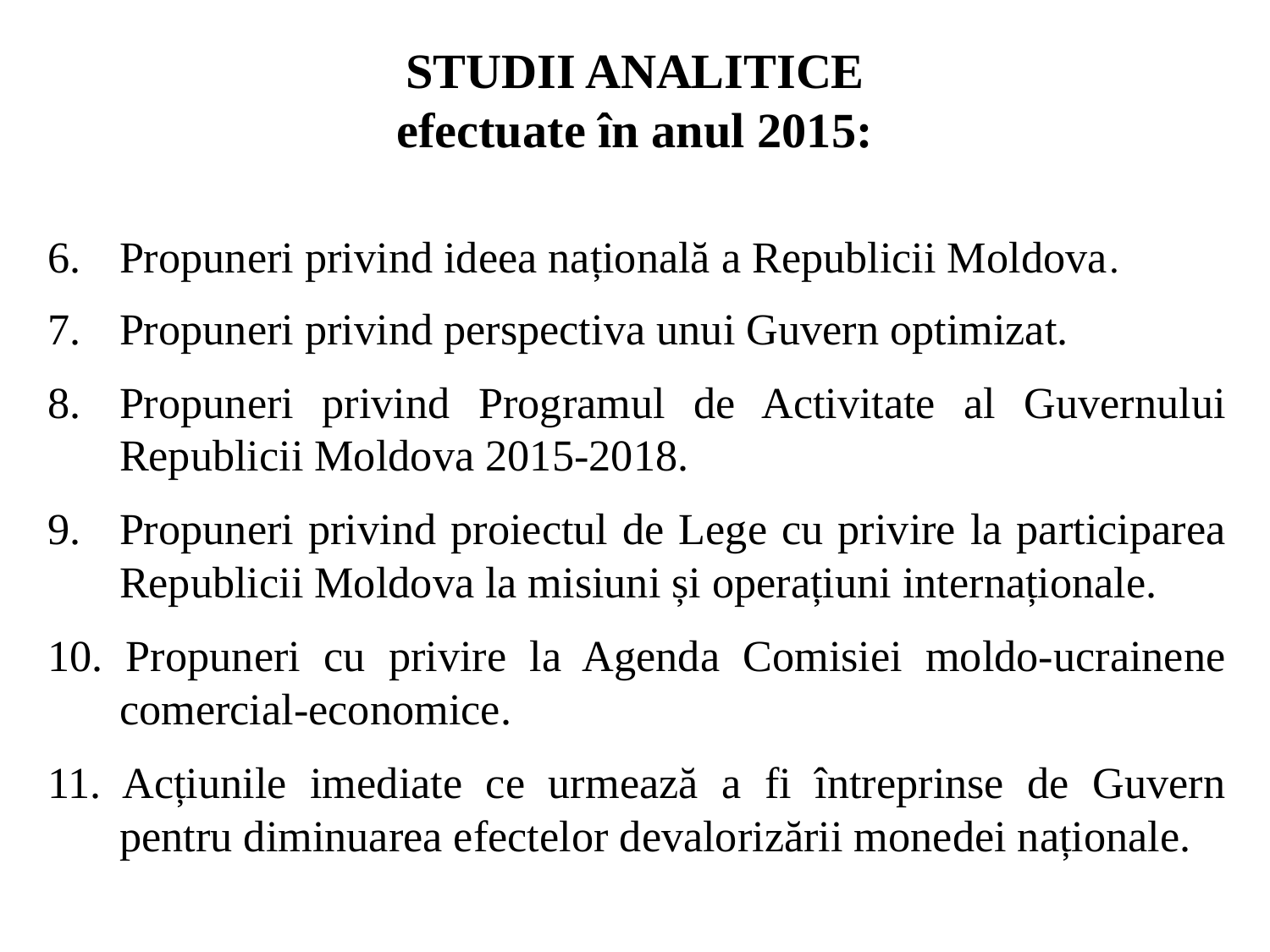

# STUDII ANALITICE efectuate în anul 2015:
Propuneri privind ideea națională a Republicii Moldova.

Propuneri privind perspectiva unui Guvern optimizat.

Propuneri privind Programul de Activitate al Guvernului Republicii Moldova 2015-2018.

Propuneri privind proiectul de Lege cu privire la participarea Republicii Moldova la misiuni și operațiuni internaționale.

10. Propuneri cu privire la Agenda Comisiei moldo-ucrainene comercial-economice.

11. Acțiunile imediate ce urmează a fi întreprinse de Guvern pentru diminuarea efectelor devalorizării monedei naționale.